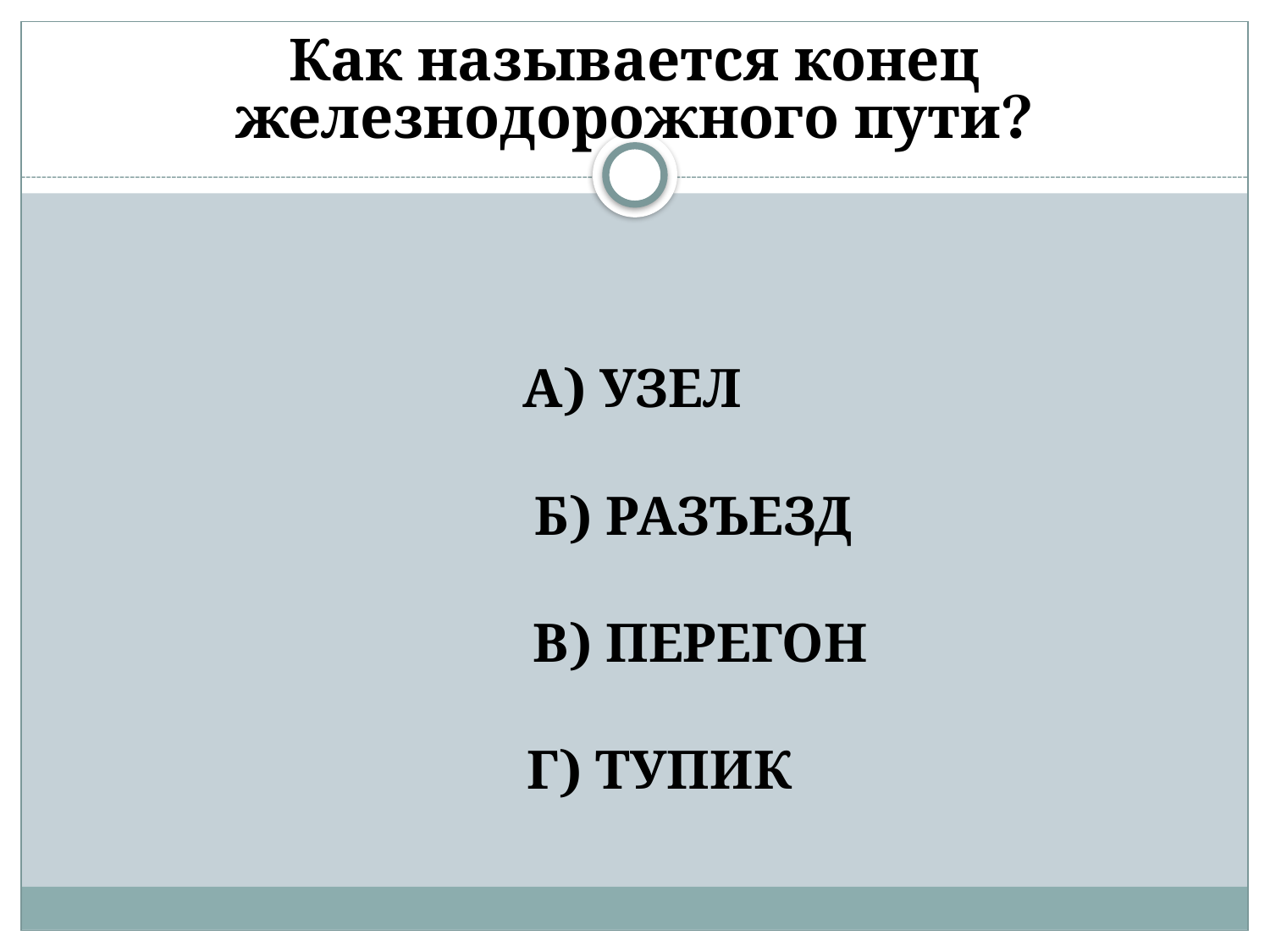

# Как называется конец железнодорожного пути?

А) УЗЕЛ
         Б) РАЗЪЕЗД
          В) ПЕРЕГОН
    Г) ТУПИК